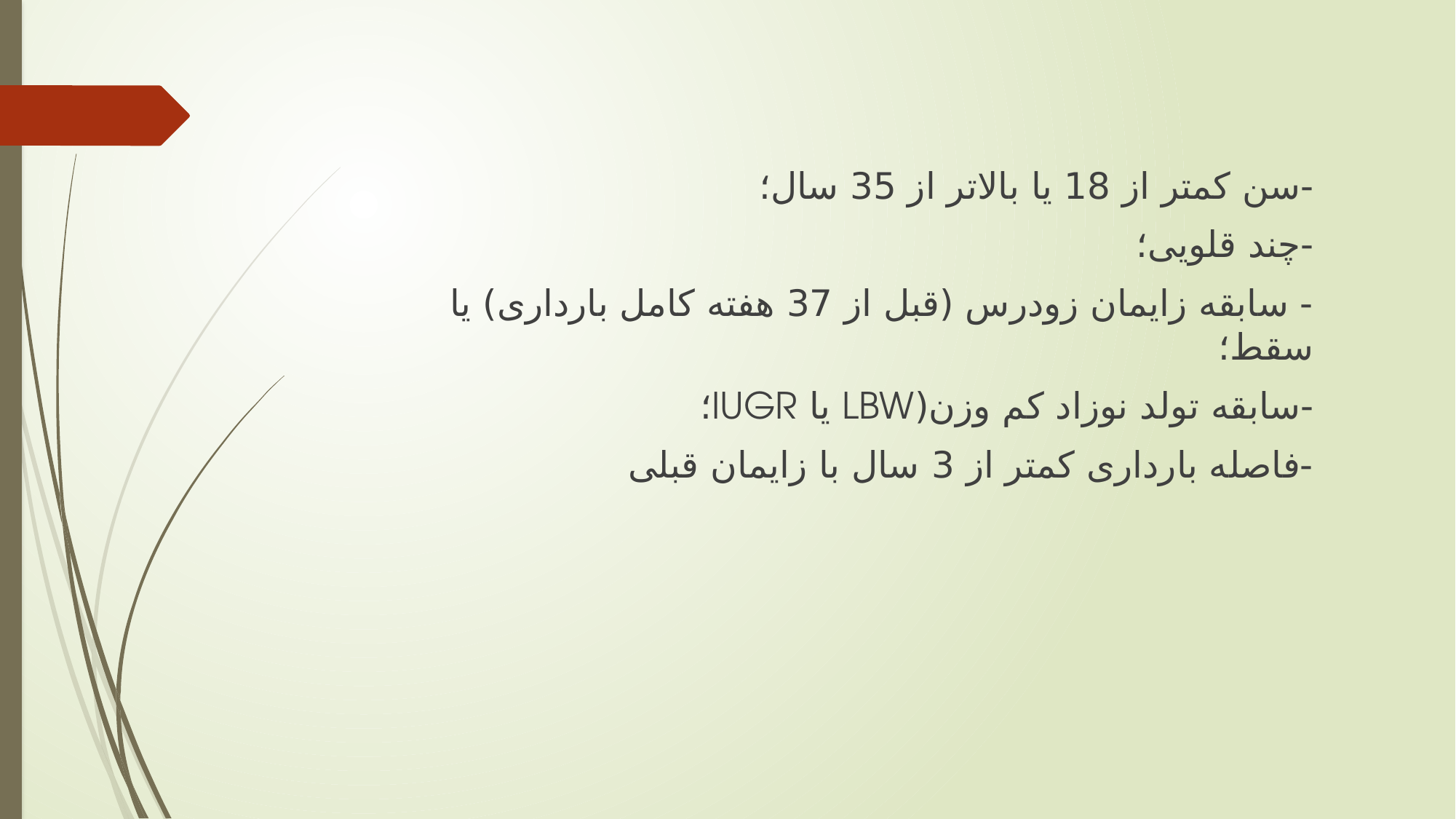

-سن کمتر از 18 یا بالاتر از 35 سال؛
-چند قلویی؛
- سابقه زایمان زودرس (قبل از 37 هفته کامل بارداری) یا سقط؛
-سابقه تولد نوزاد کم وزن(LBW یا IUGR؛
-فاصله بارداری کمتر از 3 سال با زایمان قبلی